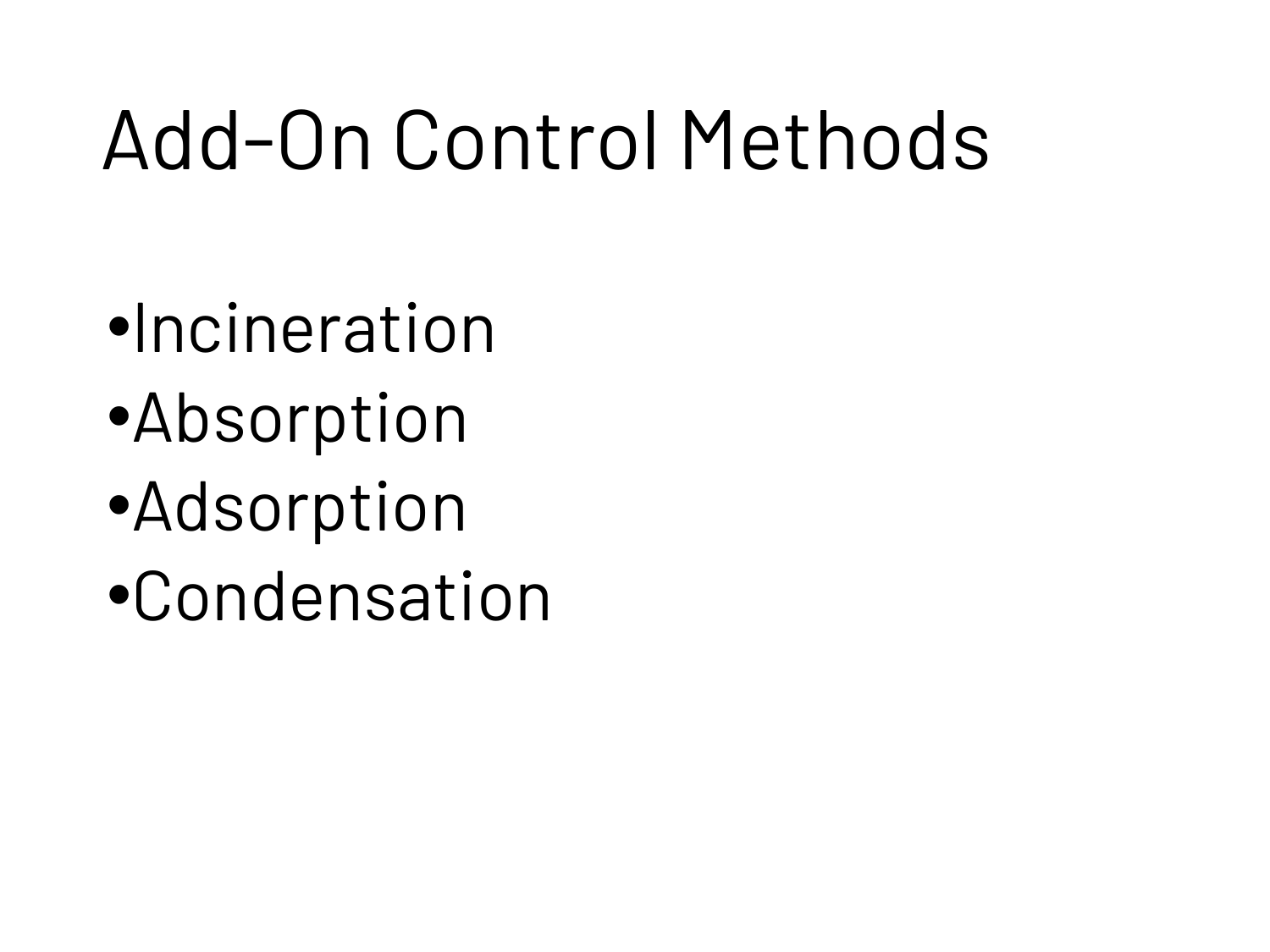

# Add-On Control Methods
Incineration
Absorption
Adsorption
Condensation